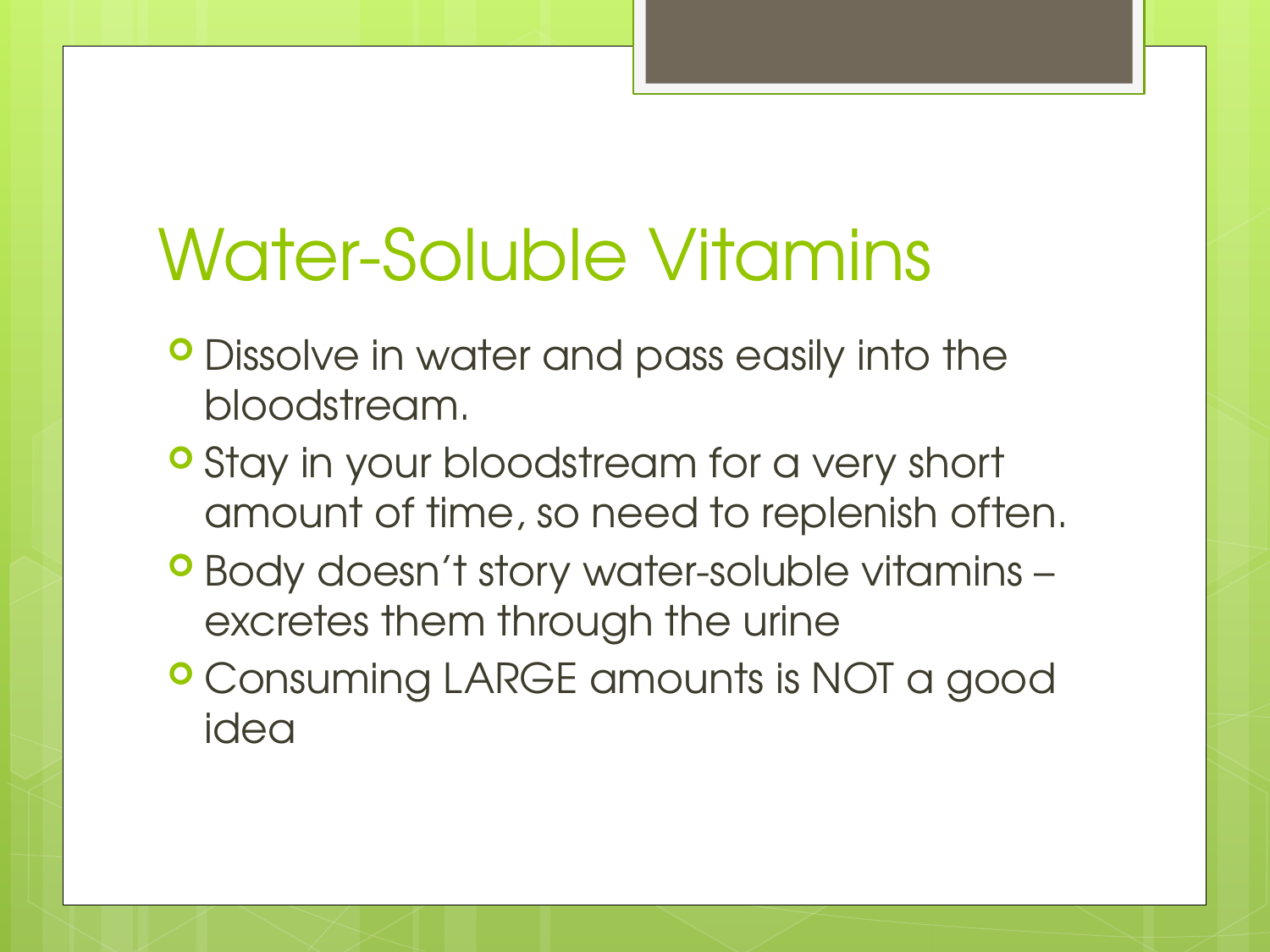

# Water-Soluble Vitamins
Dissolve in water and pass easily into the bloodstream.
Stay in your bloodstream for a very short amount of time, so need to replenish often.
Body doesn’t story water-soluble vitamins – excretes them through the urine
Consuming LARGE amounts is NOT a good idea